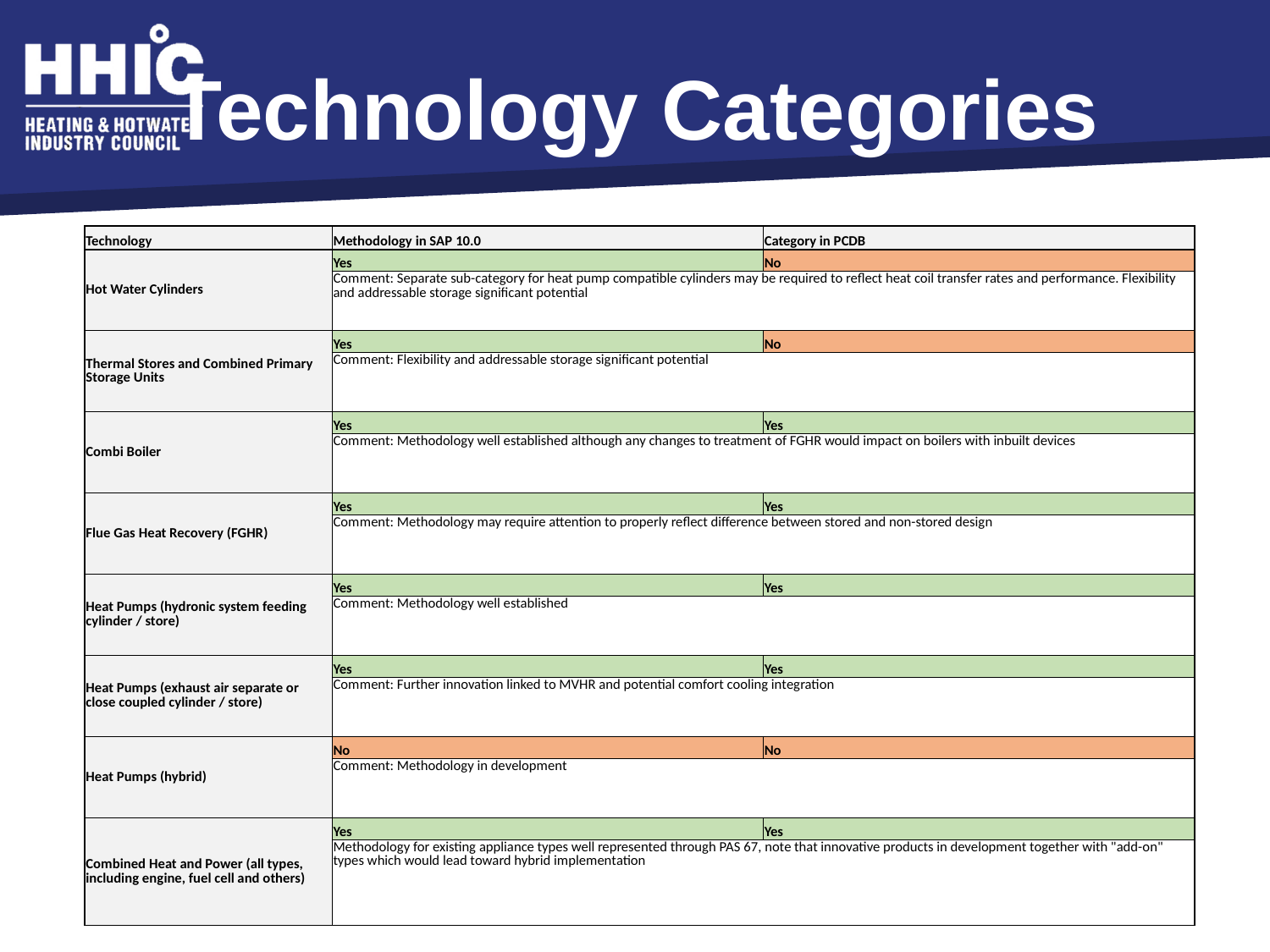

# Technology Categories
| Technology | Methodology in SAP 10.0 | Category in PCDB |
| --- | --- | --- |
| Hot Water Cylinders | Yes | No |
|  | Comment: Separate sub-category for heat pump compatible cylinders may be required to reflect heat coil transfer rates and performance. Flexibility and addressable storage significant potential |  |
| Thermal Stores and Combined Primary Storage Units | Yes | No |
|  | Comment: Flexibility and addressable storage significant potential |  |
| Combi Boiler | Yes | Yes |
|  | Comment: Methodology well established although any changes to treatment of FGHR would impact on boilers with inbuilt devices |  |
| Flue Gas Heat Recovery (FGHR) | Yes | Yes |
|  | Comment: Methodology may require attention to properly reflect difference between stored and non-stored design |  |
| Heat Pumps (hydronic system feeding cylinder / store) | Yes | Yes |
|  | Comment: Methodology well established |  |
| Heat Pumps (exhaust air separate or close coupled cylinder / store) | Yes | Yes |
|  | Comment: Further innovation linked to MVHR and potential comfort cooling integration |  |
| Heat Pumps (hybrid) | No | No |
|  | Comment: Methodology in development |  |
| Combined Heat and Power (all types, including engine, fuel cell and others) | Yes | Yes |
|  | Methodology for existing appliance types well represented through PAS 67, note that innovative products in development together with "add-on" types which would lead toward hybrid implementation |  |